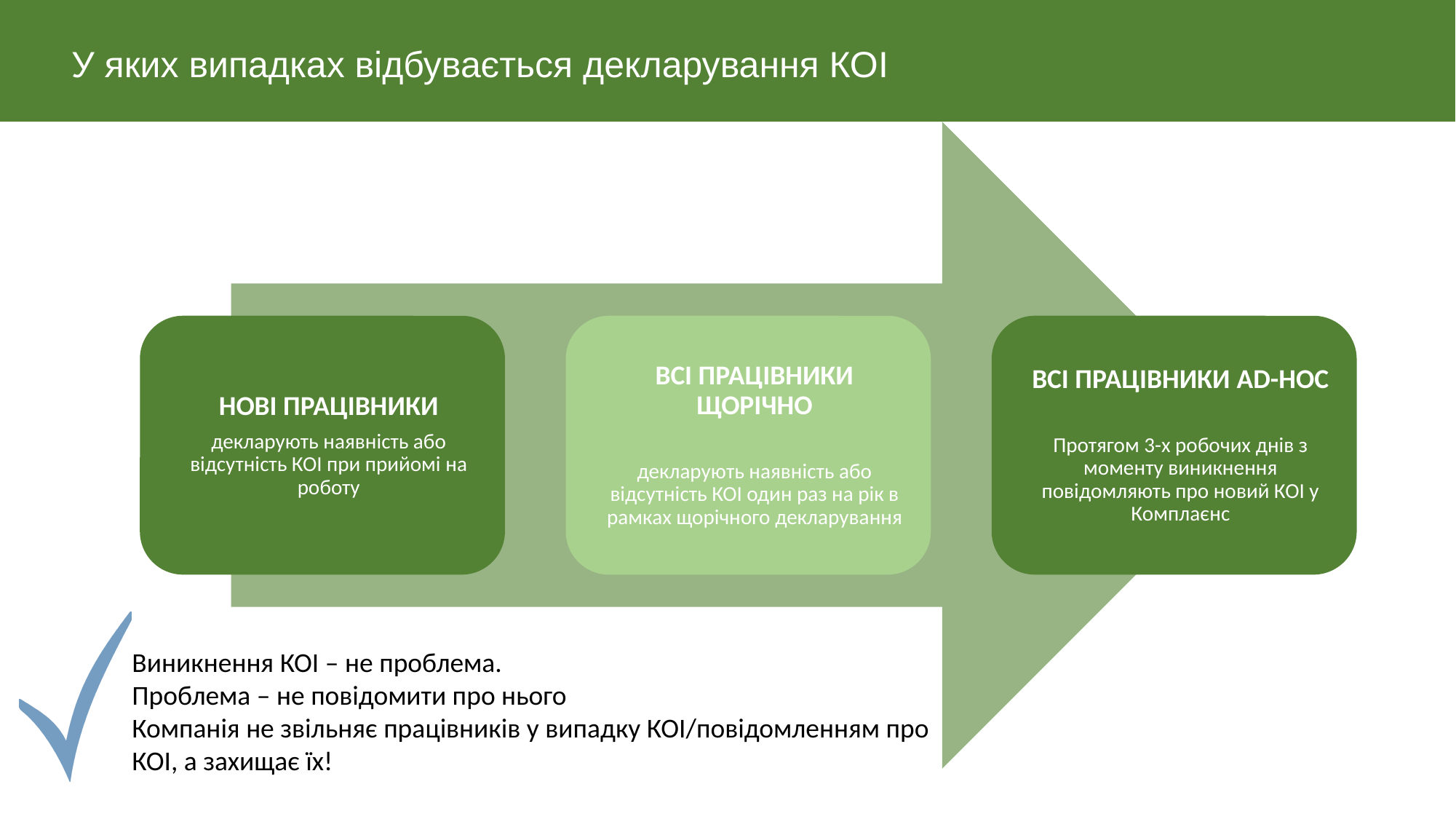

У яких випадках відбувається декларування КОІ
НОВІ ПРАЦІВНИКИ
декларують наявність або відсутність КОІ при прийомі на роботу
ВСІ ПРАЦІВНИКИ ЩОРІЧНО

декларують наявність або відсутність КОІ один раз на рік в рамках щорічного декларування
ВСІ ПРАЦІВНИКИ AD-HOC

Протягом 3-х робочих днів з моменту виникнення повідомляють про новий КОІ у Комплаєнс

Виникнення КОІ – не проблема.
Проблема – не повідомити про нього
Компанія не звільняє працівників у випадку КОІ/повідомленням про КОІ, а захищає їх!